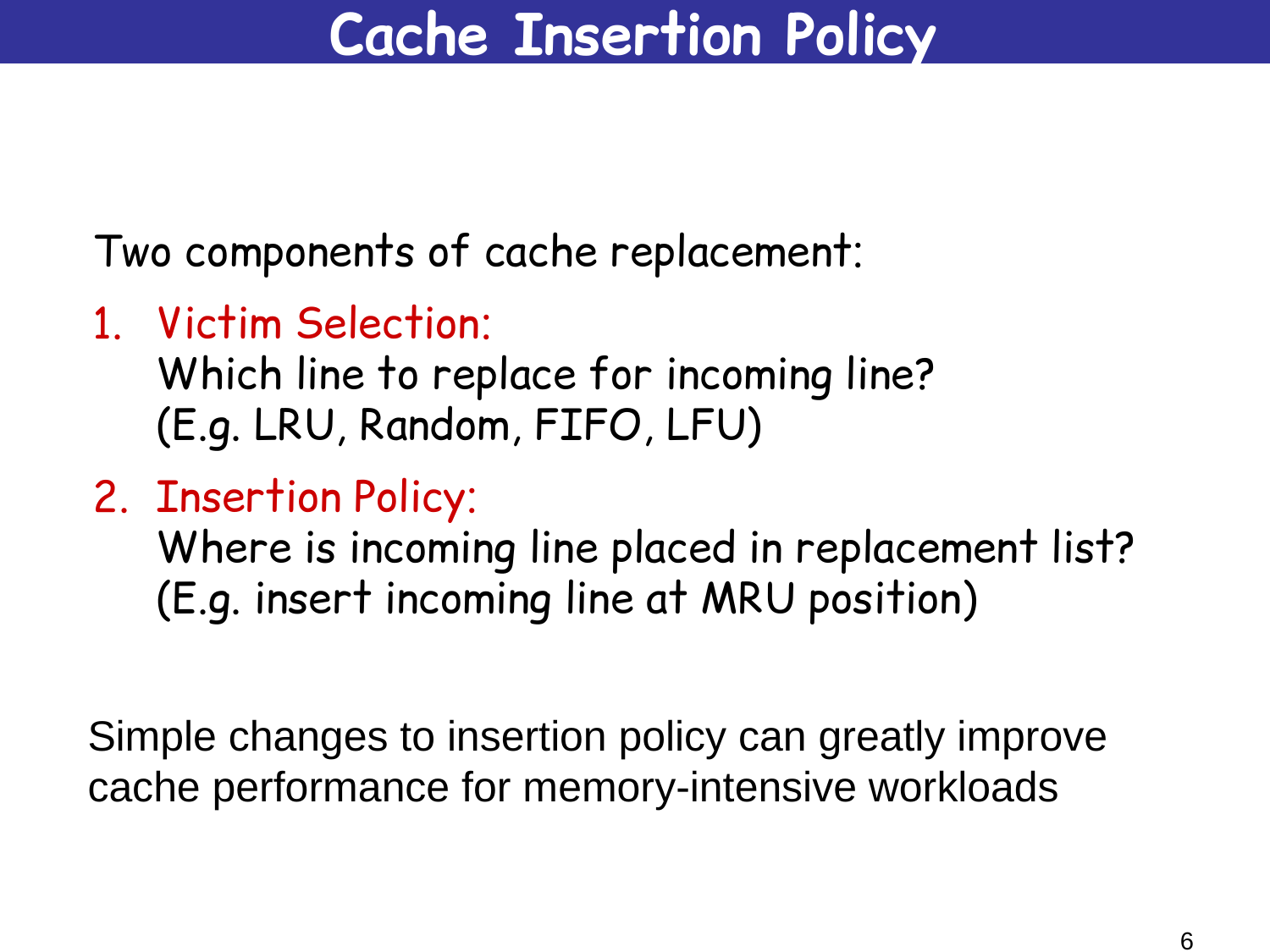

# Cache Insertion Policy

Two components of cache replacement:
Victim Selection:
Which line to replace for incoming line?
(E.g. LRU, Random, FIFO, LFU)
Insertion Policy:
Where is incoming line placed in replacement list? (E.g. insert incoming line at MRU position)
Simple changes to insertion policy can greatly improve cache performance for memory-intensive workloads
6